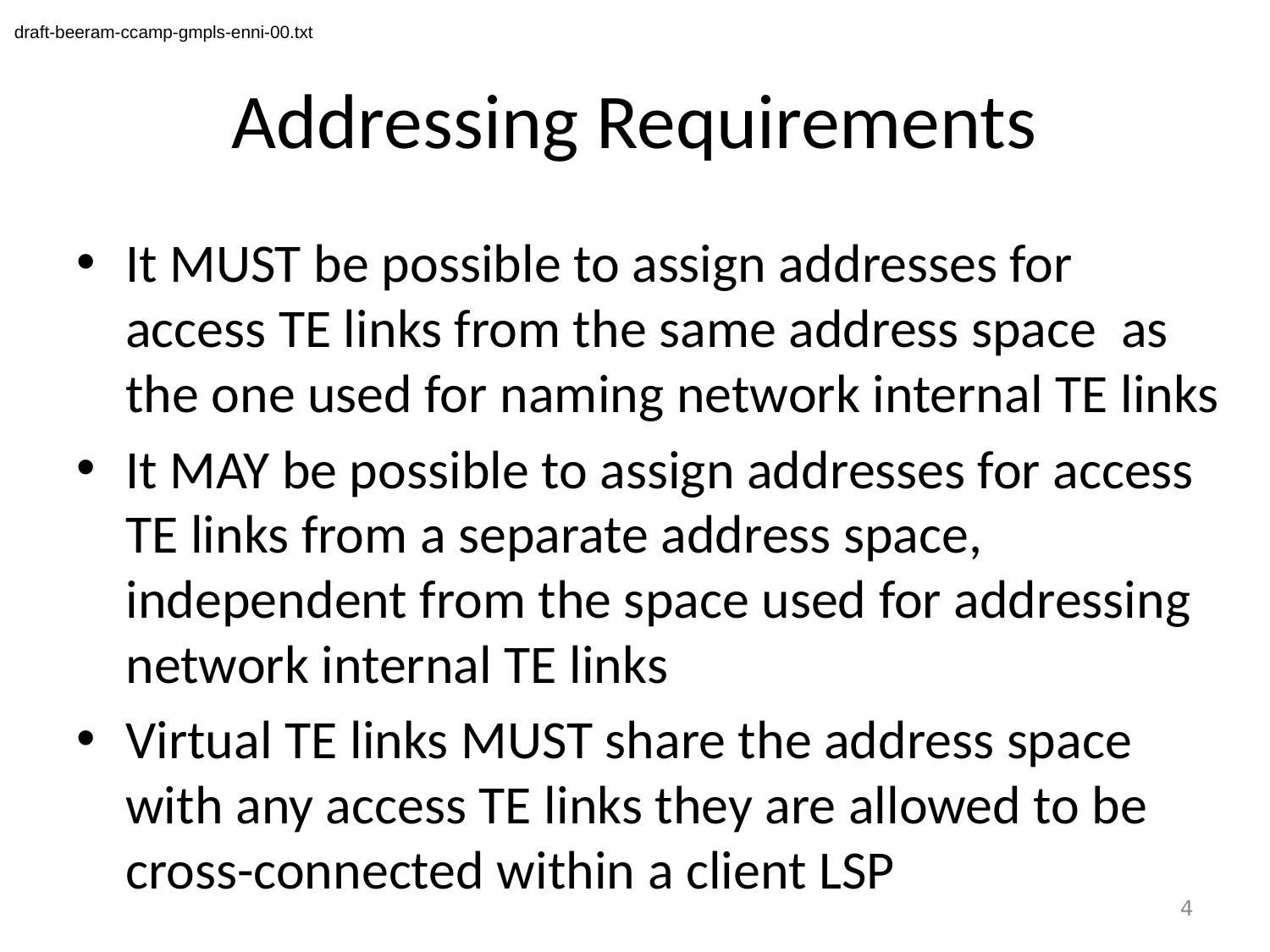

draft-beeram-ccamp-gmpls-enni-00.txt
# Addressing Requirements
It MUST be possible to assign addresses for access TE links from the same address space  as the one used for naming network internal TE links
It MAY be possible to assign addresses for access TE links from a separate address space, independent from the space used for addressing network internal TE links
Virtual TE links MUST share the address space with any access TE links they are allowed to be cross-connected within a client LSP

4